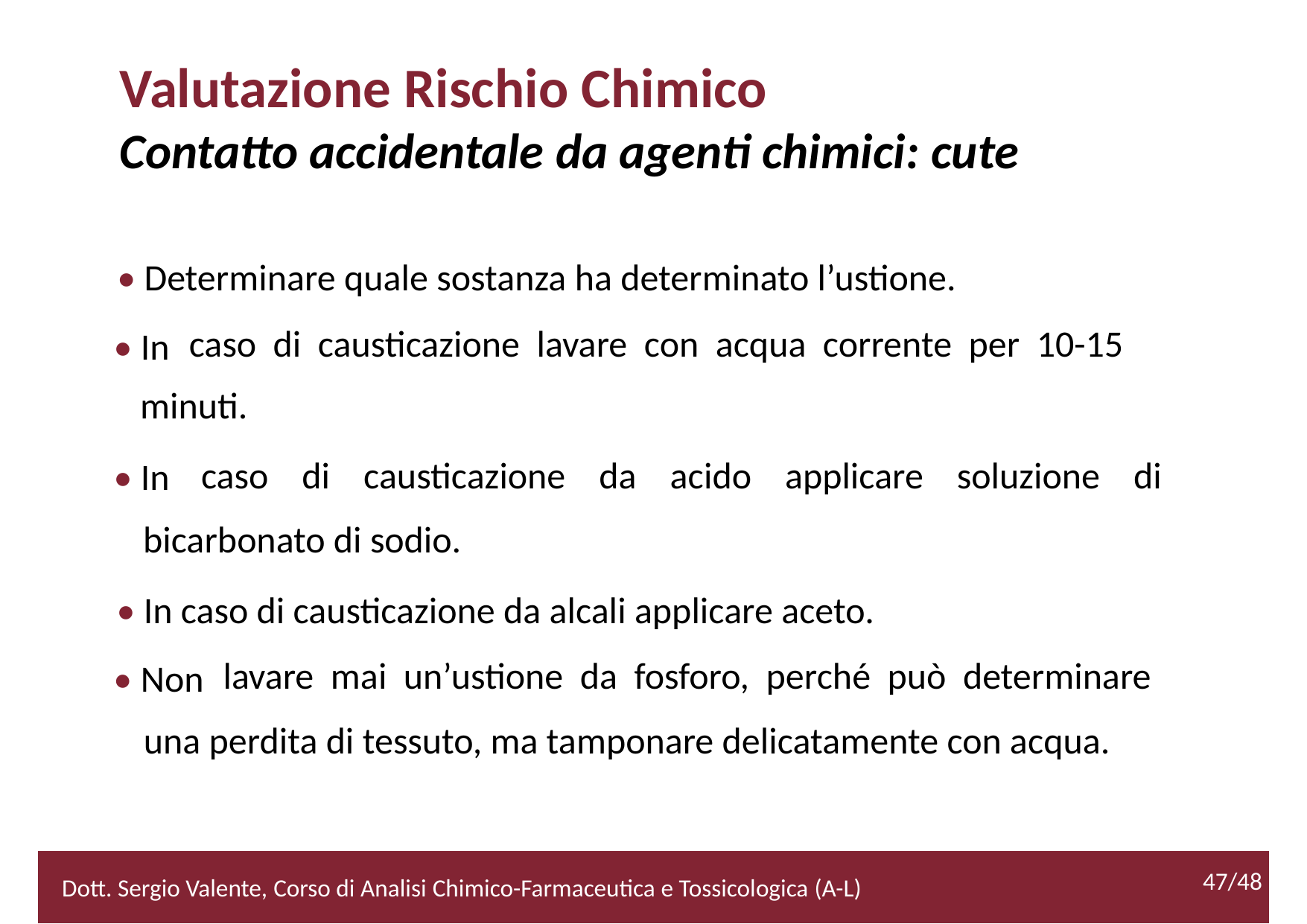

Valutazione Rischio Chimico
Contatto accidentale da agenti chimici: cute
• Determinare quale sostanza ha determinato l’ustione.
• In
caso  di  causticazione  lavare  con  acqua  corrente  per  10-15
minuti.
• In
caso    di    causticazione    da    acido    applicare    soluzione    di
	bicarbonato di sodio.

• In caso di causticazione da alcali applicare aceto.
• Non
lavare  mai  un’ustione  da  fosforo,  perché  può  determinare
	una perdita di tessuto, ma tamponare delicatamente con acqua.)

47/48
2/52
Dott. Sergio Valente, Corso di Analisi Chimico-Farmaceutica e Tossicologica (A-L)